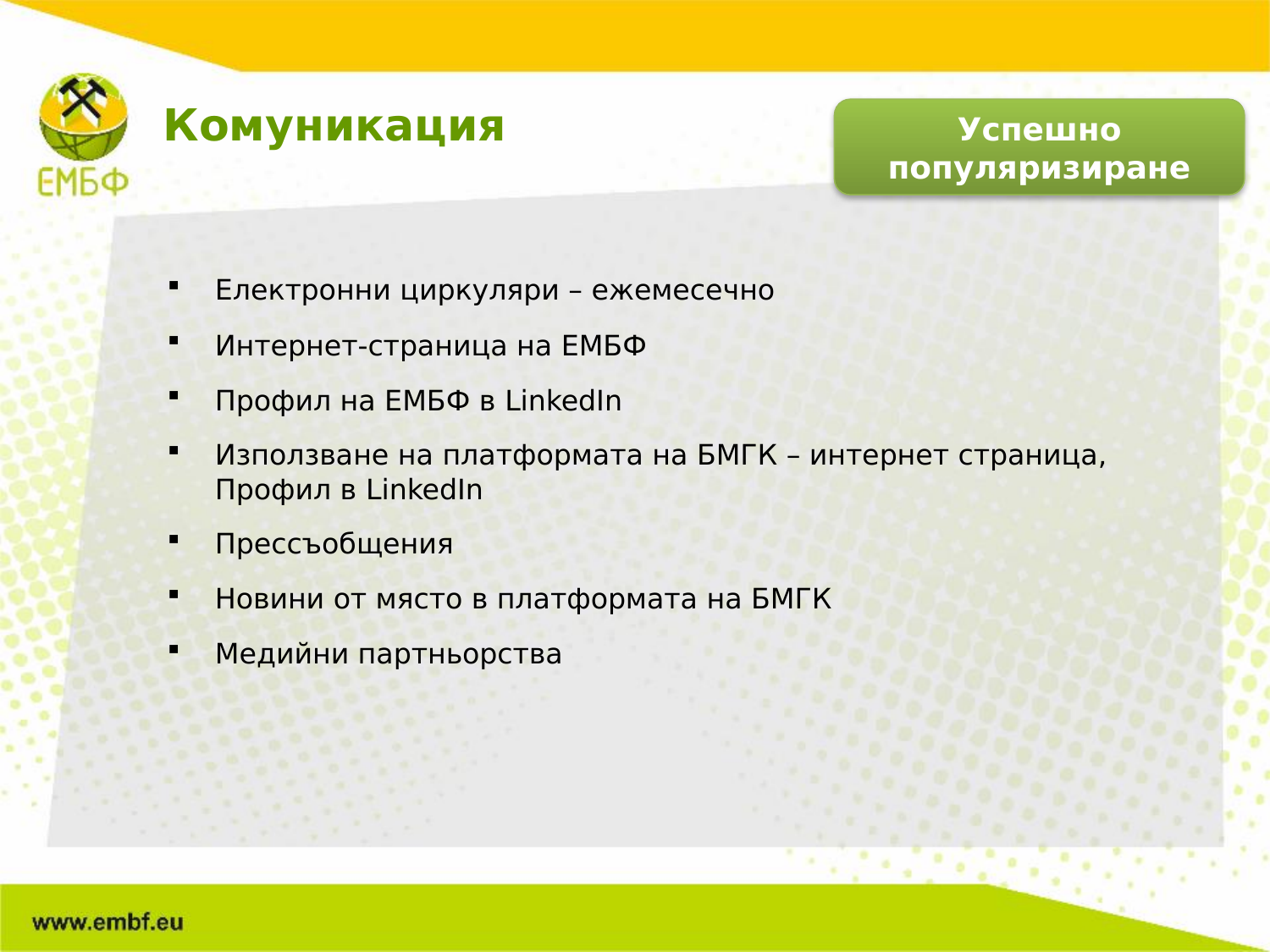

Комуникация
Успешно популяризиране
Електронни циркуляри – ежемесечно
Интернет-страница на ЕМБФ
Профил на ЕМБФ в LinkedIn
Използване на платформата на БМГК – интернет страница, Профил в LinkedIn
Прессъобщения
Новини от място в платформата на БМГК
Медийни партньорства